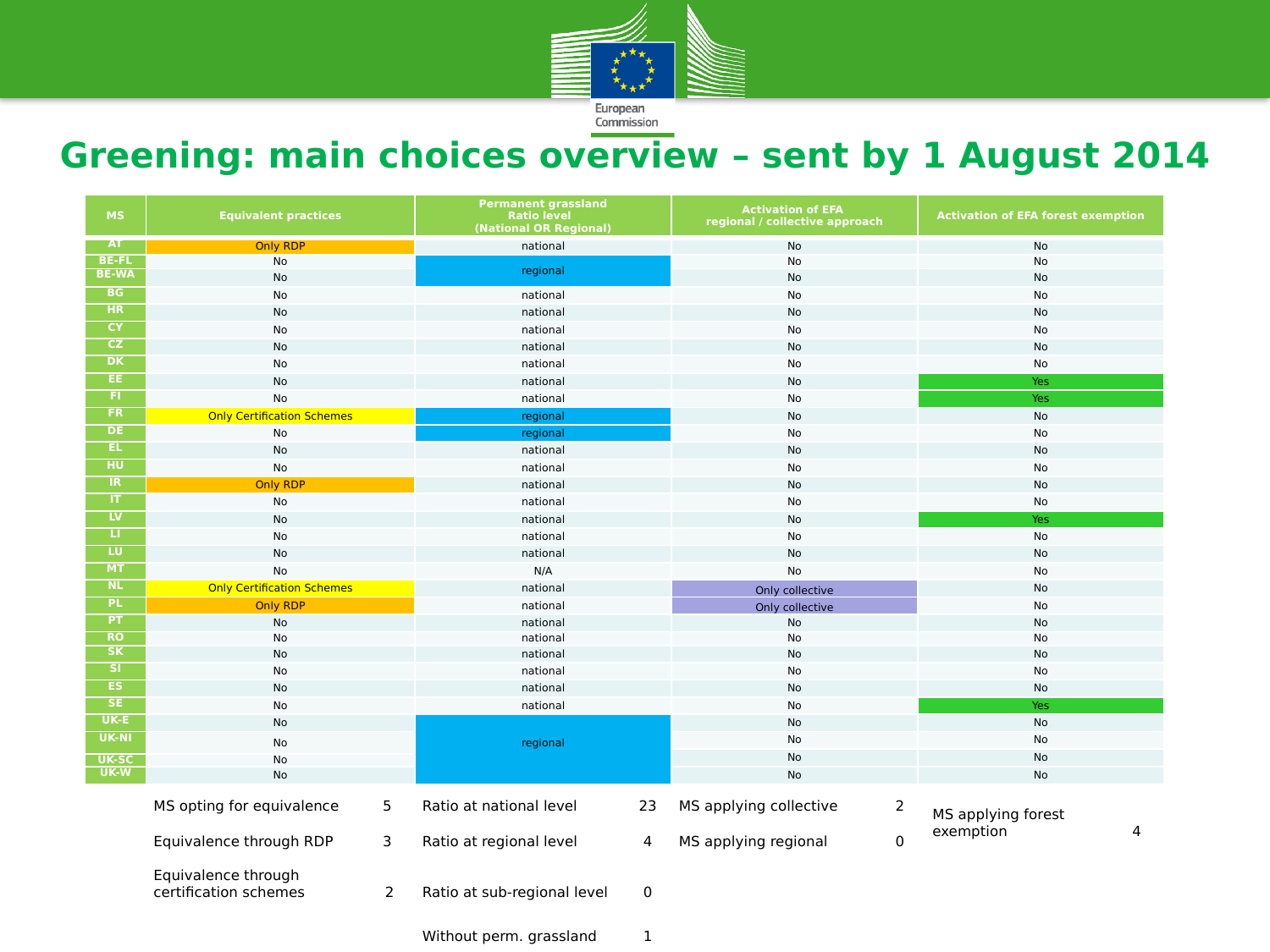

Greening: main choices overview – sent by 1 August 2014
| MS | Equivalent practices | Permanent grassland Ratio level (National OR Regional) | Activation of EFA regional / collective approach | Activation of EFA forest exemption |
| --- | --- | --- | --- | --- |
| AT | Only RDP | national | No | No |
| BE-FL | No | regional | No | No |
| BE-WA | No |  | No | No |
| BG | No | national | No | No |
| HR | No | national | No | No |
| CY | No | national | No | No |
| CZ | No | national | No | No |
| DK | No | national | No | No |
| EE | No | national | No | Yes |
| FI | No | national | No | Yes |
| FR | Only Certification Schemes | regional | No | No |
| DE | No | regional | No | No |
| EL | No | national | No | No |
| HU | No | national | No | No |
| IR | Only RDP | national | No | No |
| IT | No | national | No | No |
| LV | No | national | No | Yes |
| LI | No | national | No | No |
| LU | No | national | No | No |
| MT | No | N/A | No | No |
| NL | Only Certification Schemes | national | Only collective | No |
| PL | Only RDP | national | Only collective | No |
| PT | No | national | No | No |
| RO | No | national | No | No |
| SK | No | national | No | No |
| SI | No | national | No | No |
| ES | No | national | No | No |
| SE | No | national | No | Yes |
| UK-E | No | regional | No | No |
| UK-NI | No |  | No | No |
|  |  |  | No | No |
| UK-SC | No |  |  |  |
| UK-W | No |  | No | No |

|  | MS opting for equivalence | 5 | Ratio at national level | 23 | MS applying collective | 2 | MS applying forest exemption | 4 |
| --- | --- | --- | --- | --- | --- | --- | --- | --- |
|  | Equivalence through RDP | 3 | Ratio at regional level | 4 | MS applying regional | 0 |  |  |
|  | Equivalence through certification schemes | 2 | Ratio at sub-regional level | 0 |  |  |  |  |
|  |  |  | Without perm. grassland | 1 |  |  |  |  |
3